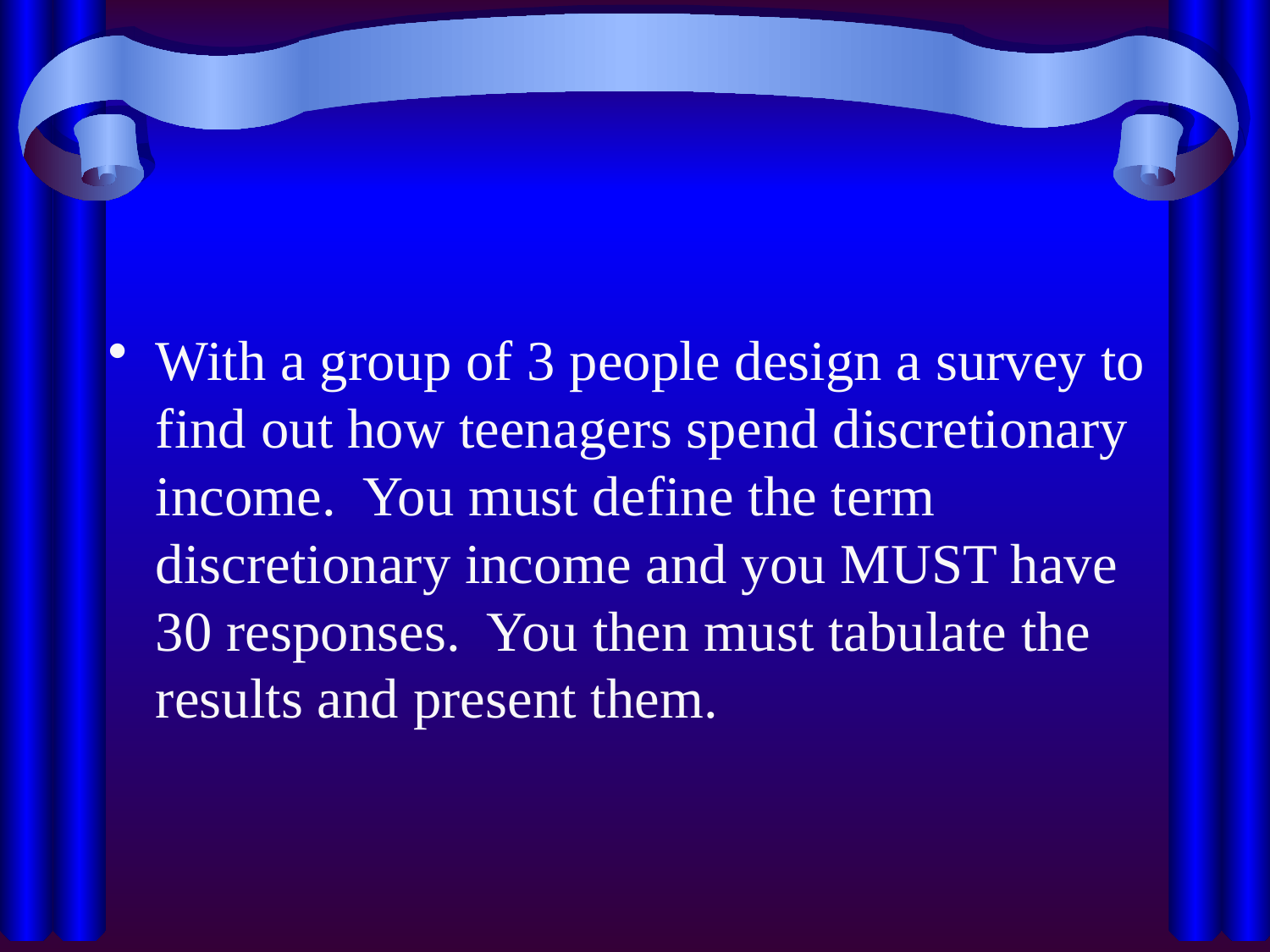

#
With a group of 3 people design a survey to find out how teenagers spend discretionary income.  You must define the term discretionary income and you MUST have 30 responses.  You then must tabulate the results and present them.